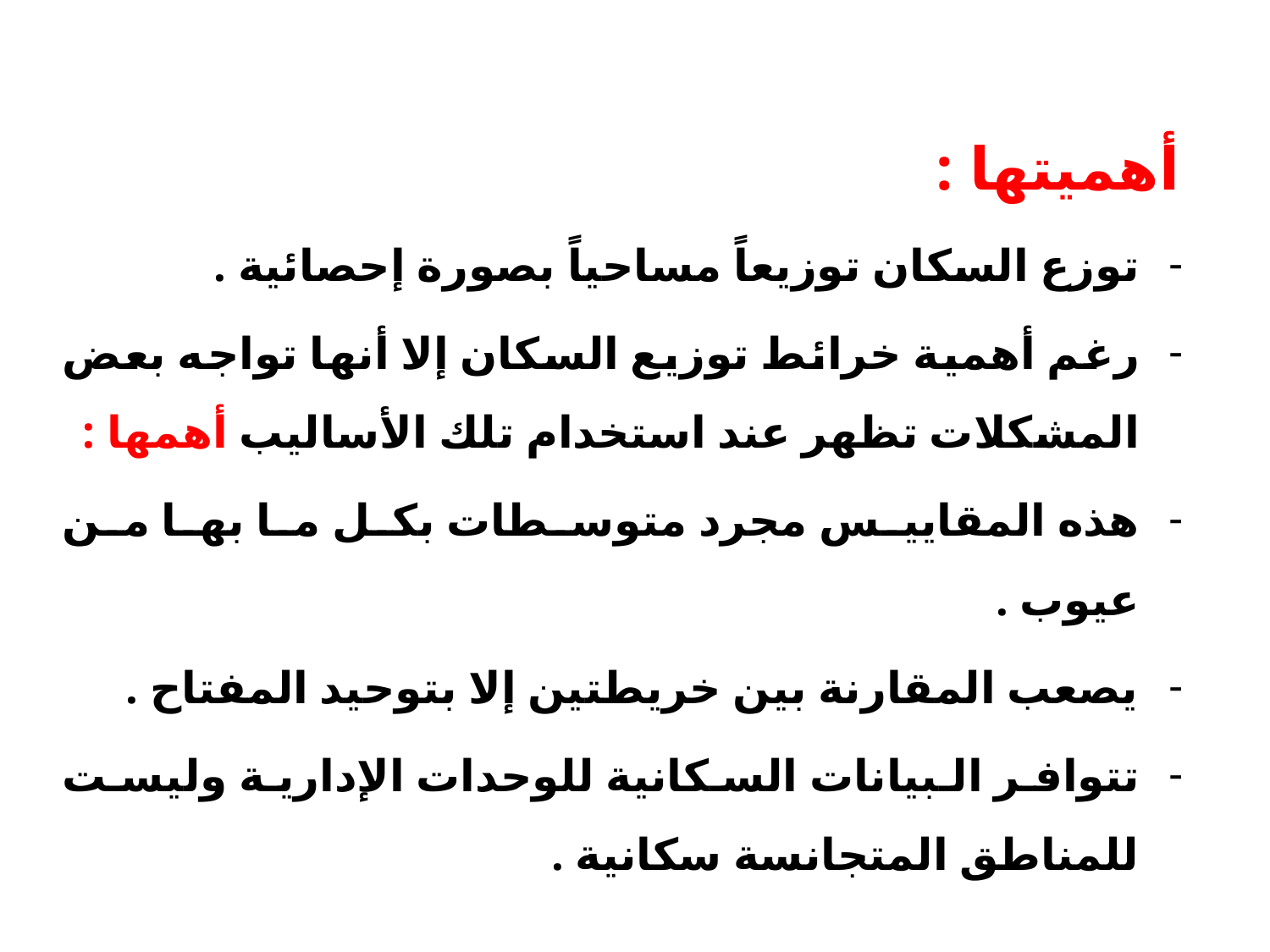

أهميتها :
توزع السكان توزيعاً مساحياً بصورة إحصائية .
رغم أهمية خرائط توزيع السكان إلا أنها تواجه بعض المشكلات تظهر عند استخدام تلك الأساليب أهمها :
هذه المقاييس مجرد متوسطات بكل ما بها من عيوب .
يصعب المقارنة بين خريطتين إلا بتوحيد المفتاح .
تتوافر البيانات السكانية للوحدات الإدارية وليست للمناطق المتجانسة سكانية .